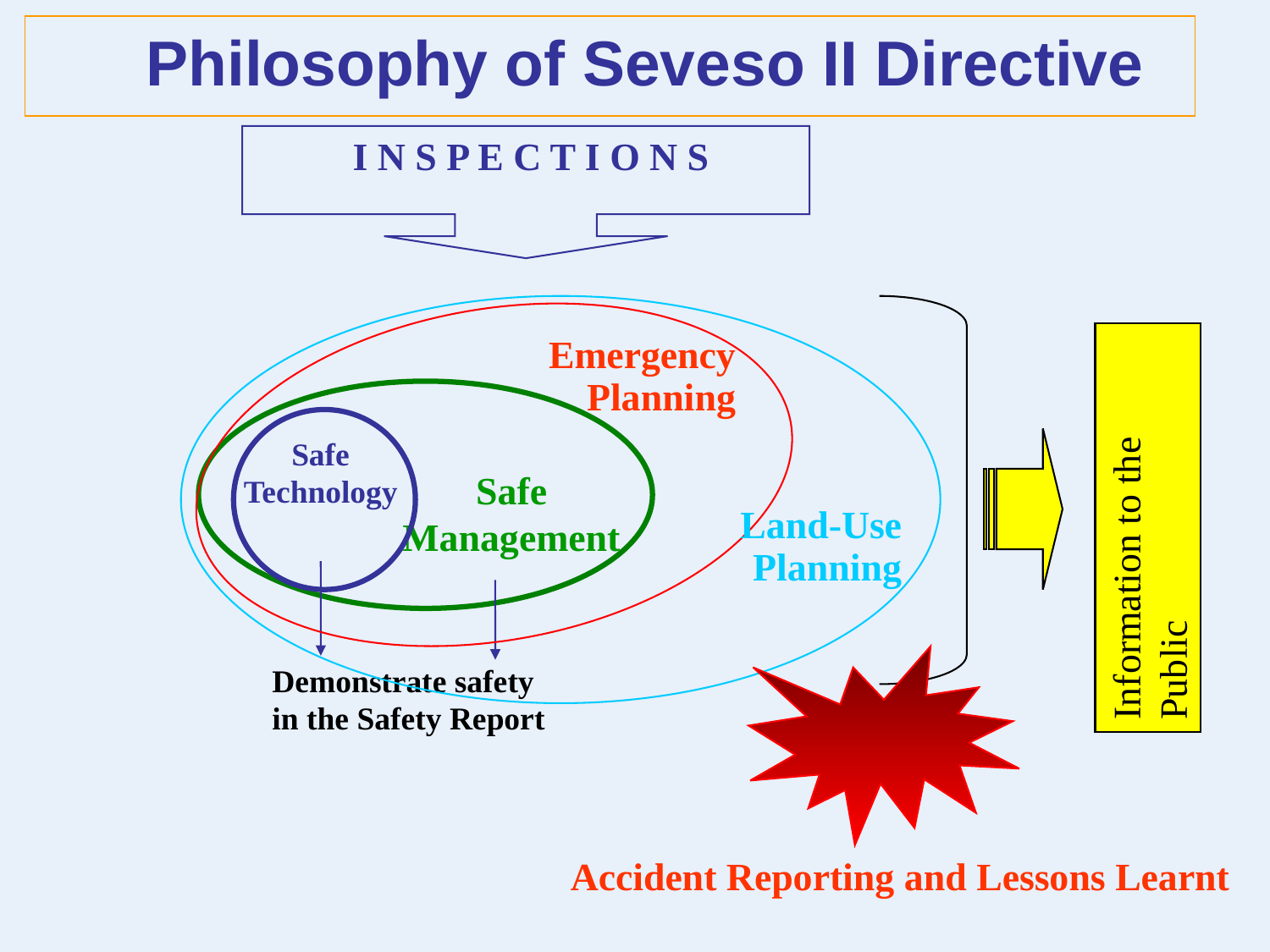

# Philosophy of Seveso II Directive
I N S P E C T I O N S

Emergency
Planning

Safe
Technology
Safe
Management

Information to the Public
Land-Use
Planning

Demonstrate safety
in the Safety Report

Accident Reporting and Lessons Learnt